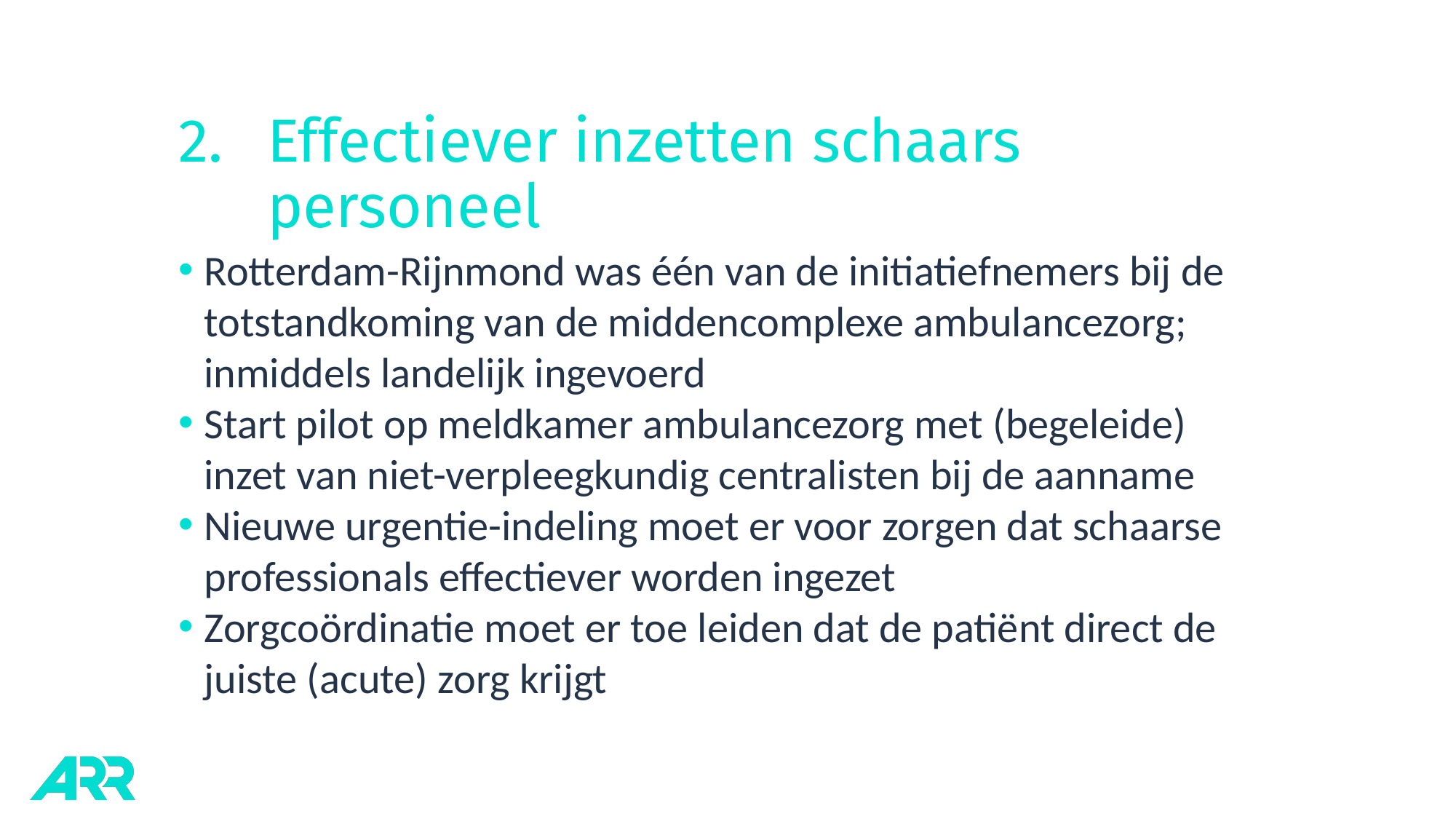

# Effectiever inzetten schaars personeel
Rotterdam-Rijnmond was één van de initiatiefnemers bij de totstandkoming van de middencomplexe ambulancezorg; inmiddels landelijk ingevoerd
Start pilot op meldkamer ambulancezorg met (begeleide) inzet van niet-verpleegkundig centralisten bij de aanname
Nieuwe urgentie-indeling moet er voor zorgen dat schaarse professionals effectiever worden ingezet
Zorgcoördinatie moet er toe leiden dat de patiënt direct de juiste (acute) zorg krijgt